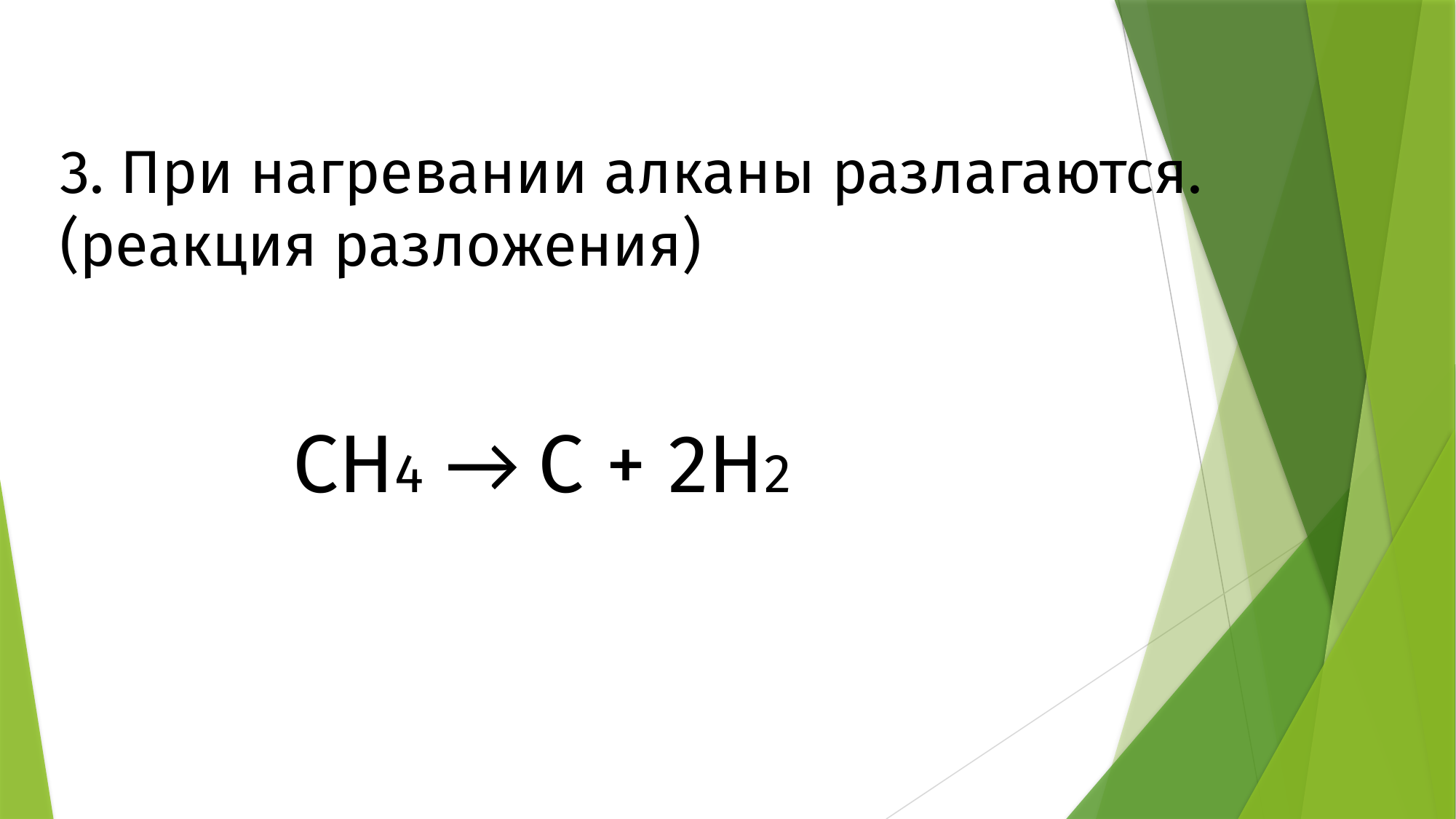

3. При нагревании алканы разлагаются.
(реакция разложения)
CH4 → C + 2H2